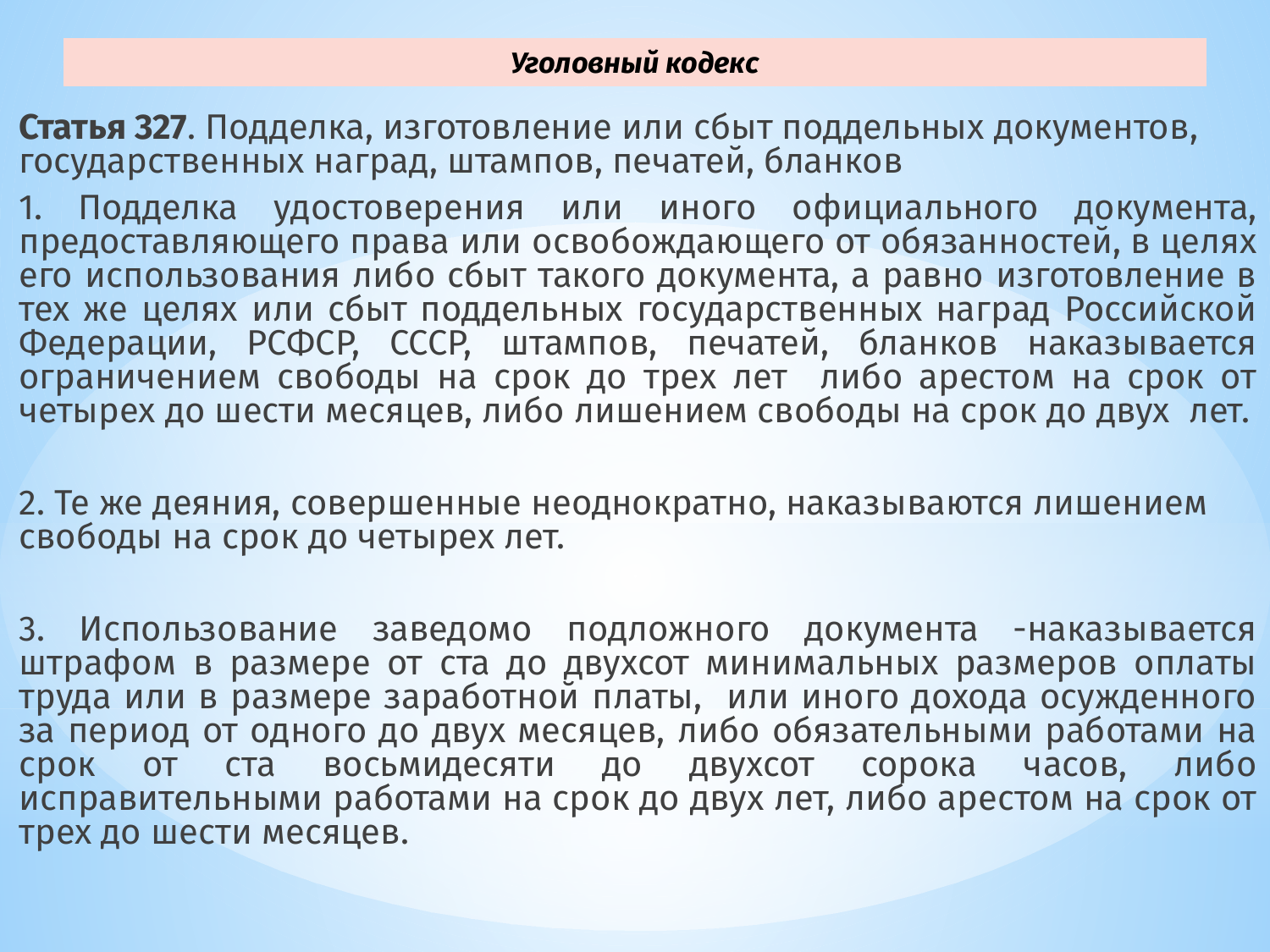

# Уголовный кодекс
Статья 327. Подделка, изготовление или сбыт поддельных документов, государственных наград, штампов, печатей, бланков
1. Подделка удостоверения или иного официального документа, предоставляющего права или освобождающего от обязанностей, в целях его использования либо сбыт такого документа, а равно изготовление в тех же целях или сбыт поддельных государственных наград Российской Федерации, РСФСР, СССР, штампов, печатей, бланков наказывается ограничением свободы на срок до трех лет  либо арестом на срок от четырех до шести месяцев, либо лишением свободы на срок до двух  лет.

2. Те же деяния, совершенные неоднократно, наказываются лишением свободы на срок до четырех лет.

3. Использование заведомо подложного документа -наказывается штрафом в размере от ста до двухсот минимальных размеров оплаты труда или в размере заработной платы,  или иного дохода осужденного за период от одного до двух месяцев, либо обязательными работами на срок от ста восьмидесяти до двухсот сорока часов, либо исправительными работами на срок до двух лет, либо арестом на срок от трех до шести месяцев.